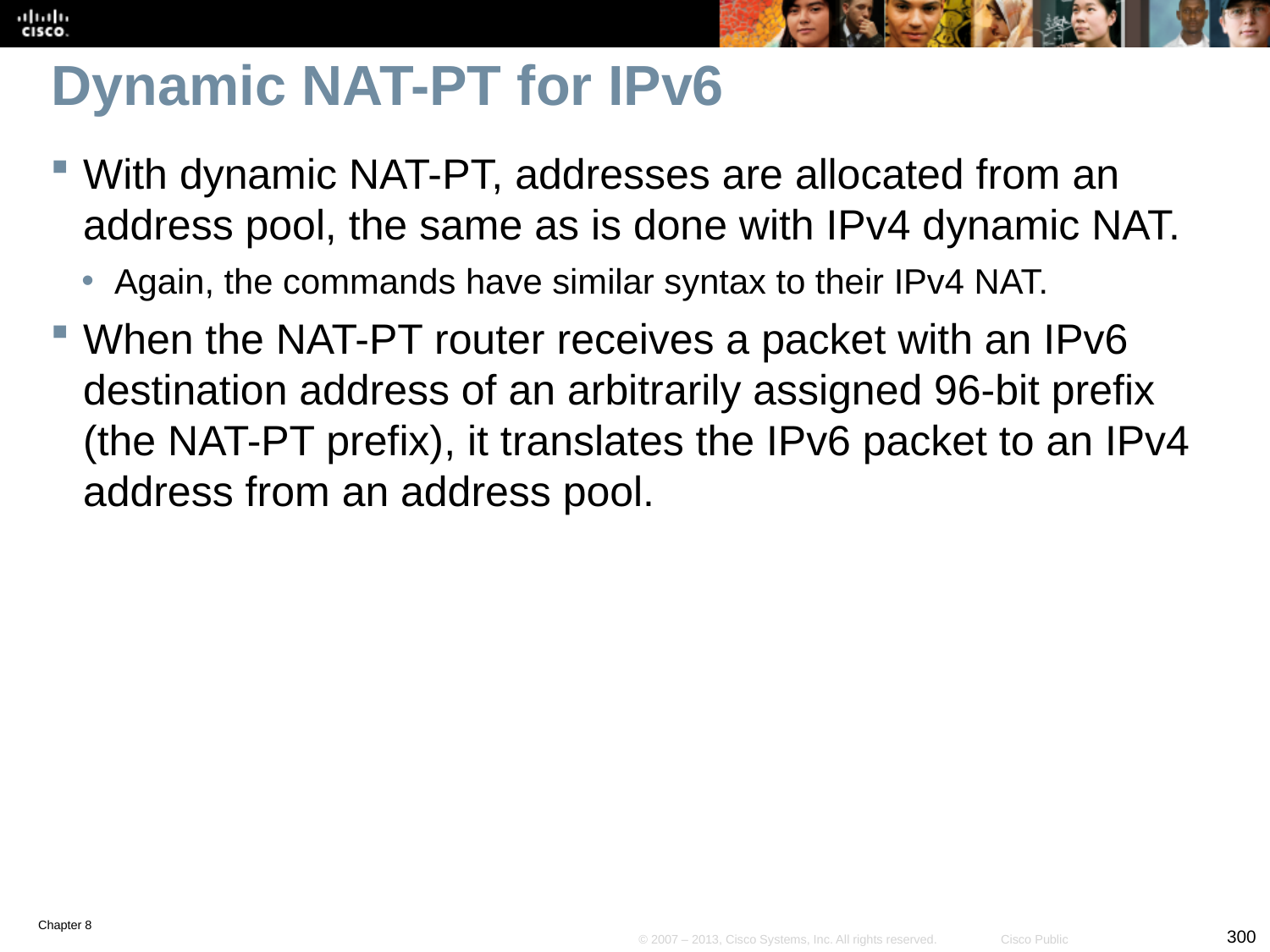

# Dynamic NAT-PT for IPv6
With dynamic NAT-PT, addresses are allocated from an address pool, the same as is done with IPv4 dynamic NAT.
Again, the commands have similar syntax to their IPv4 NAT.
When the NAT-PT router receives a packet with an IPv6 destination address of an arbitrarily assigned 96-bit prefix (the NAT-PT prefix), it translates the IPv6 packet to an IPv4 address from an address pool.